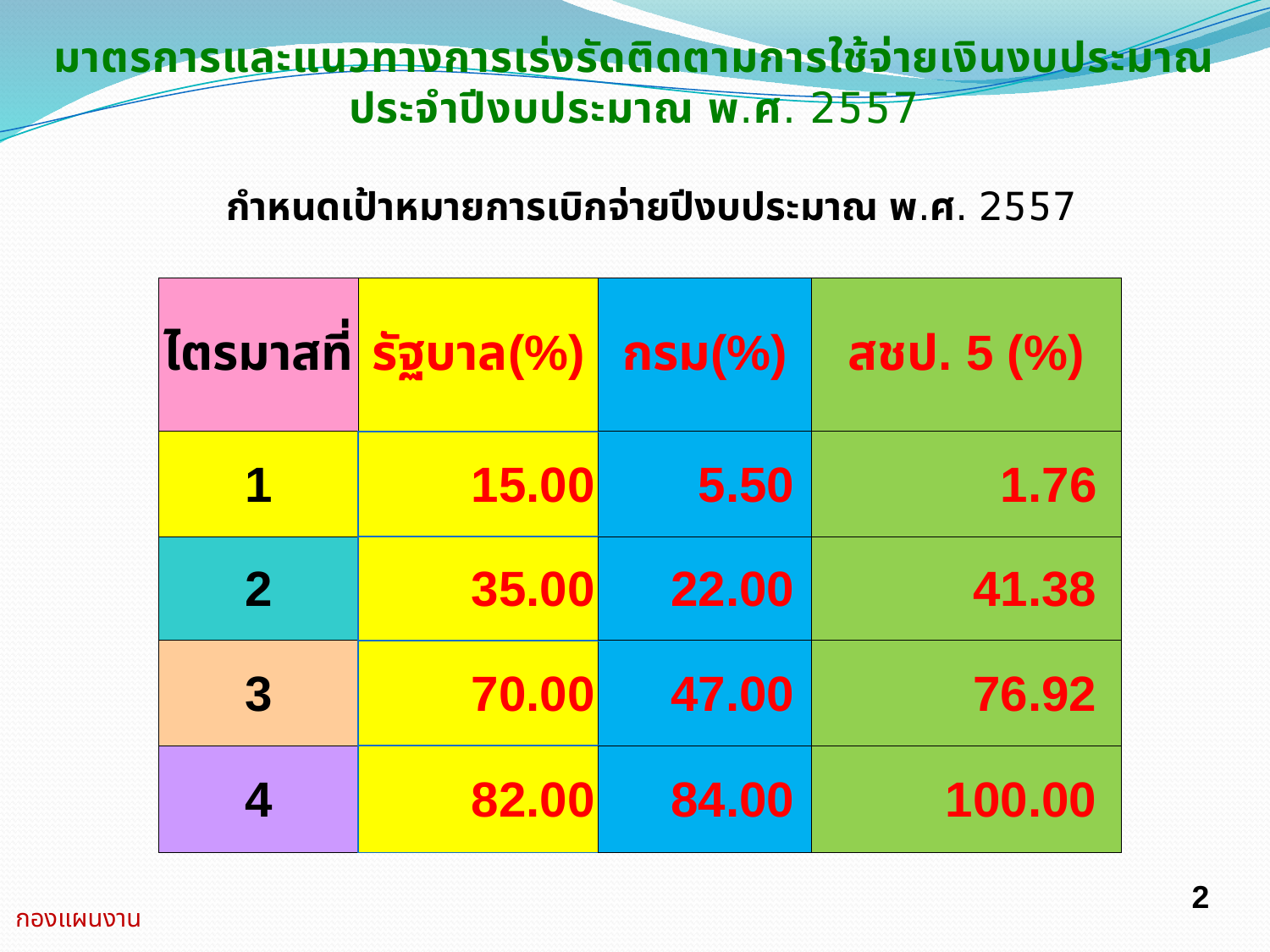

มาตรการและแนวทางการเร่งรัดติดตามการใช้จ่ายเงินงบประมาณ ประจำปีงบประมาณ พ.ศ. 2557

กำหนดเป้าหมายการเบิกจ่ายปีงบประมาณ พ.ศ. 2557

| ไตรมาสที่ | รัฐบาล(%) | กรม(%) | สชป. 5 (%) |
| --- | --- | --- | --- |
| 1 | 15.00 | 5.50 | 1.76 |
| 2 | 35.00 | 22.00 | 41.38 |
| 3 | 70.00 | 47.00 | 76.92 |
| 4 | 82.00 | 84.00 | 100.00 |
กองแผนงาน